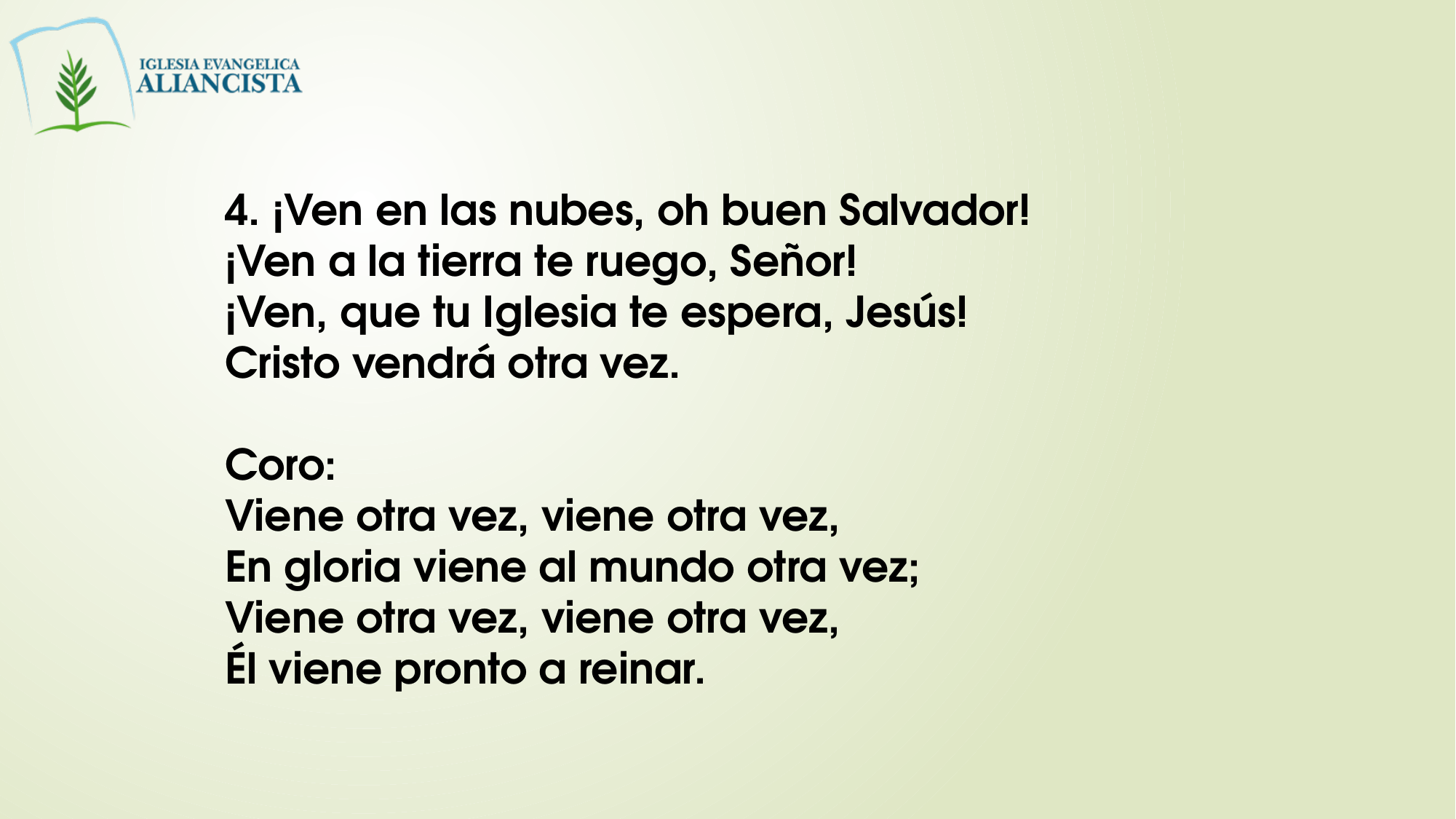

4. ¡Ven en las nubes, oh buen Salvador!
¡Ven a la tierra te ruego, Señor!
¡Ven, que tu Iglesia te espera, Jesús!
Cristo vendrá otra vez.

Coro:
Viene otra vez, viene otra vez,
En gloria viene al mundo otra vez;
Viene otra vez, viene otra vez,
Él viene pronto a reinar.